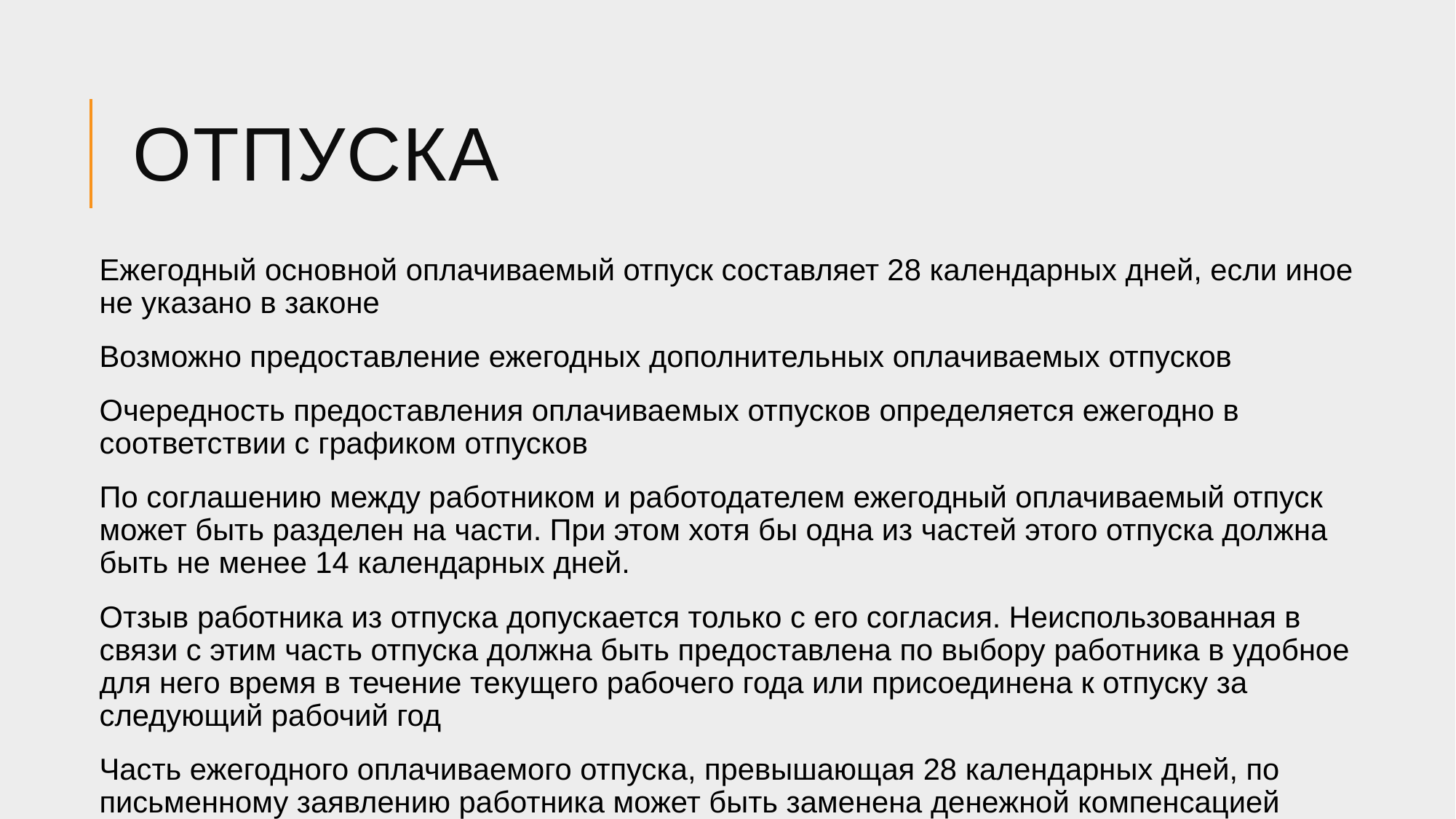

# Отпуска
Ежегодный основной оплачиваемый отпуск составляет 28 календарных дней, если иное не указано в законе
Возможно предоставление ежегодных дополнительных оплачиваемых отпусков
Очередность предоставления оплачиваемых отпусков определяется ежегодно в соответствии с графиком отпусков
По соглашению между работником и работодателем ежегодный оплачиваемый отпуск может быть разделен на части. При этом хотя бы одна из частей этого отпуска должна быть не менее 14 календарных дней.
Отзыв работника из отпуска допускается только с его согласия. Неиспользованная в связи с этим часть отпуска должна быть предоставлена по выбору работника в удобное для него время в течение текущего рабочего года или присоединена к отпуску за следующий рабочий год
Часть ежегодного оплачиваемого отпуска, превышающая 28 календарных дней, по письменному заявлению работника может быть заменена денежной компенсацией